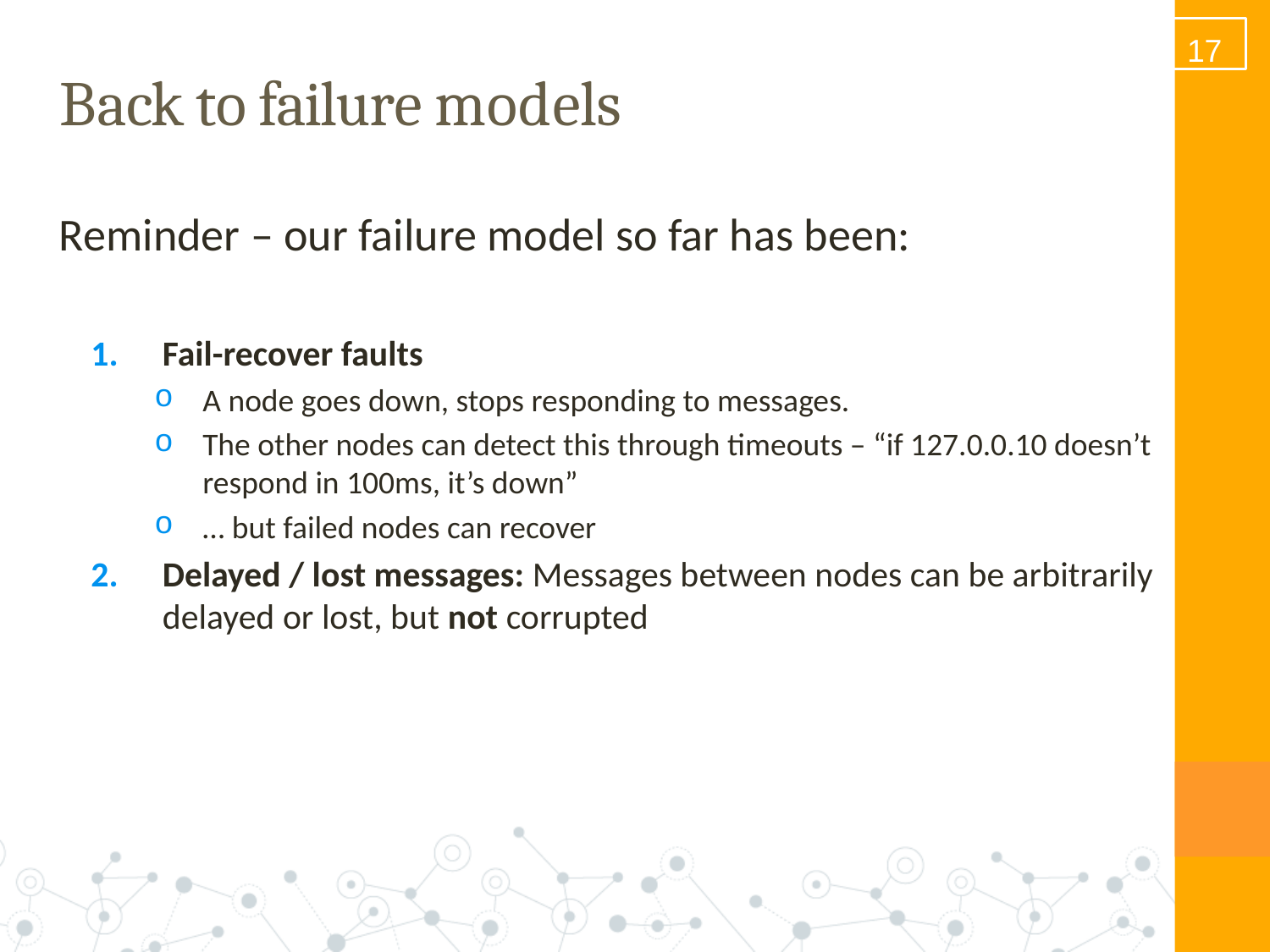

17
# Back to failure models
Reminder – our failure model so far has been:

Fail-recover faults
A node goes down, stops responding to messages.
The other nodes can detect this through timeouts – “if 127.0.0.10 doesn’t respond in 100ms, it’s down”
… but failed nodes can recover
Delayed / lost messages: Messages between nodes can be arbitrarily delayed or lost, but not corrupted